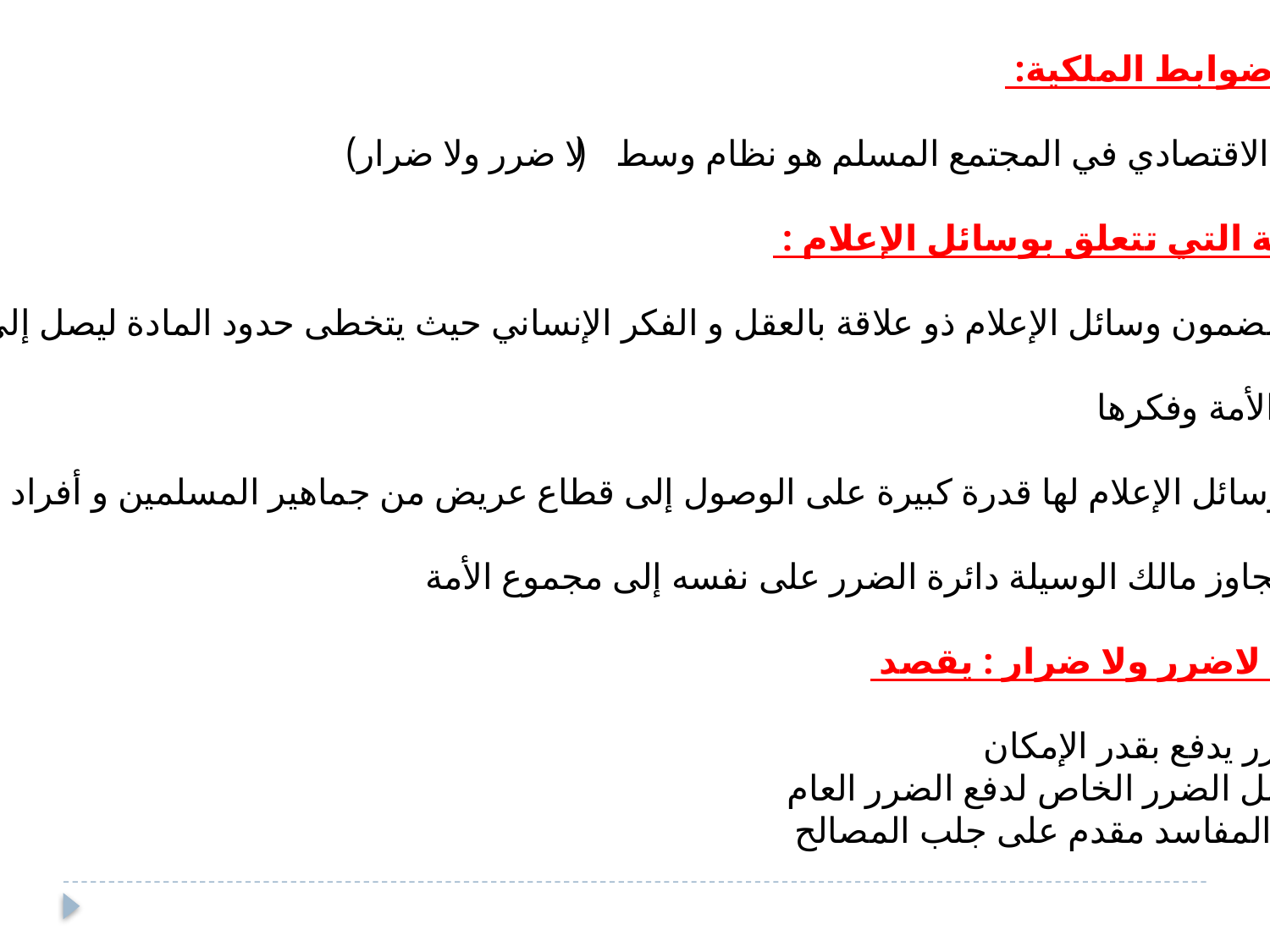

ثانيا : ضوابط الملكية:

النظام الاقتصادي في المجتمع المسلم هو نظام وسط ( لا ضرر ولا ضرار)

الملكية التي تتعلق بوسائل الإعلام :

1- أن مضمون وسائل الإعلام ذو علاقة بالعقل و الفكر الإنساني حيث يتخطى حدود المادة ليصل إلى

عقيدة الأمة وفكرها

2- أن وسائل الإعلام لها قدرة كبيرة على الوصول إلى قطاع عريض من جماهير المسلمين و أفراد الأمة

حيث يتجاوز مالك الوسيلة دائرة الضرر على نفسه إلى مجموع الأمة

قاعدة لاضرر ولا ضرار : يقصد

1- الضرر يدفع بقدر الإمكان
2- يتحمل الضرر الخاص لدفع الضرر العام
3- درء المفاسد مقدم على جلب المصالح